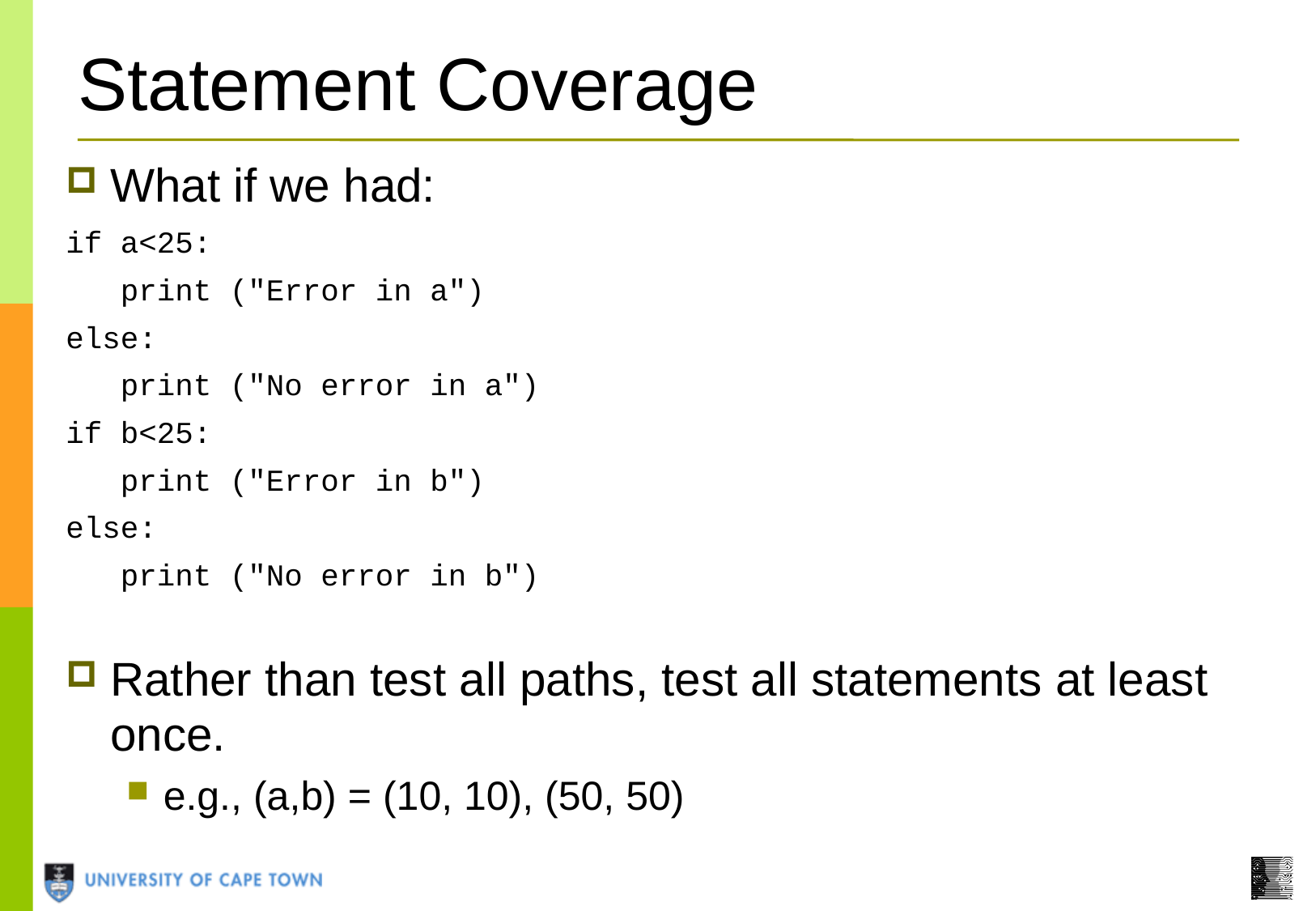

Statement Coverage
What if we had:
if a<25:
   print ("Error in a")
else:
   print ("No error in a")
if b<25:
   print ("Error in b")
else:
   print ("No error in b")

Rather than test all paths, test all statements at least once.
e.g., (a,b) = (10, 10), (50, 50)